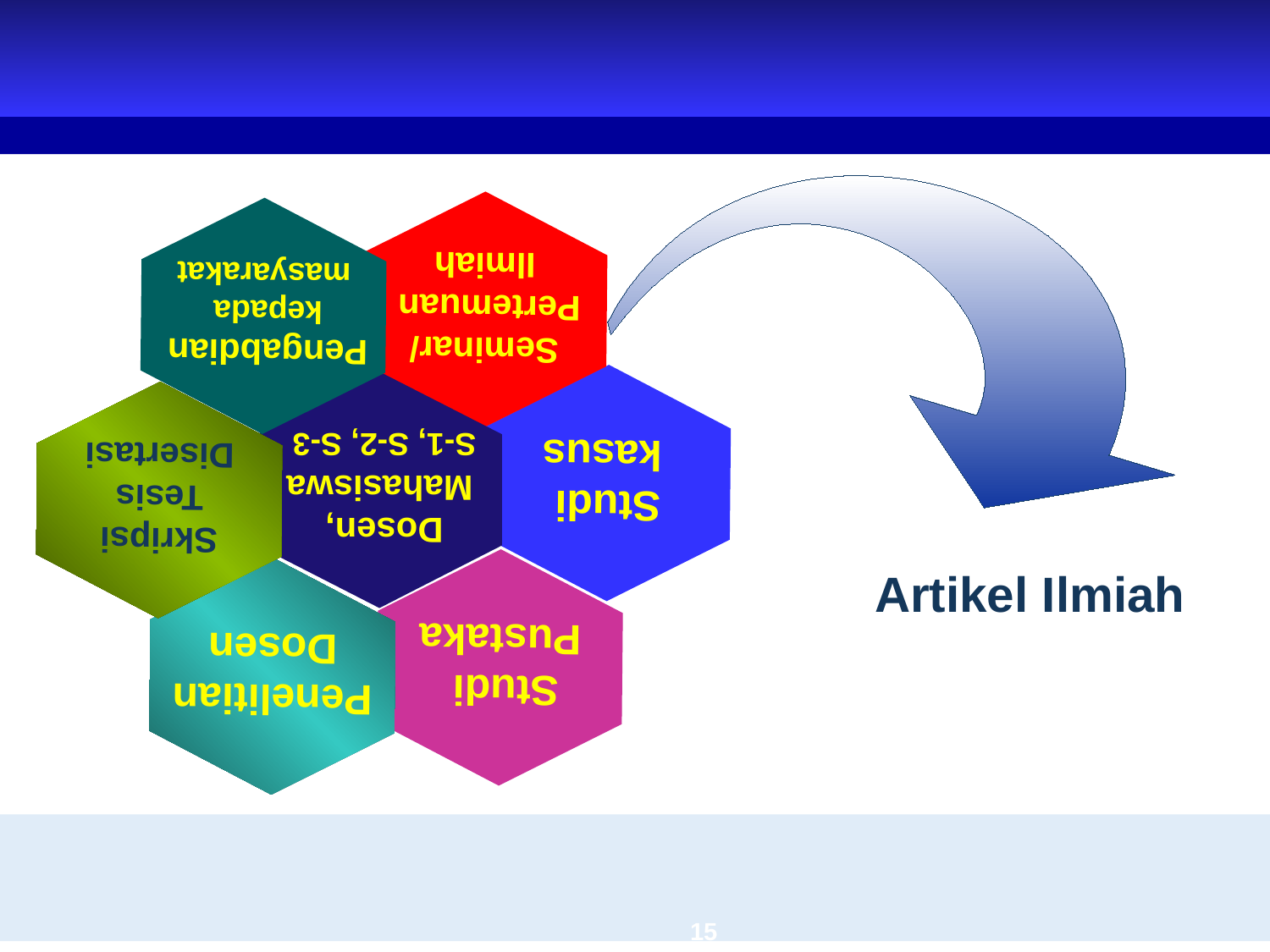

15
Seminar/
Pertemuan
Ilmiah
Pengabdian
kepada
masyarakat

Studi
 kasus
Dosen,
Mahasiswa
S-1, S-2, S-3
Skripsi
Tesis
Disertasi
Studi
Pustaka
Penelitian
Dosen
Artikel Ilmiah